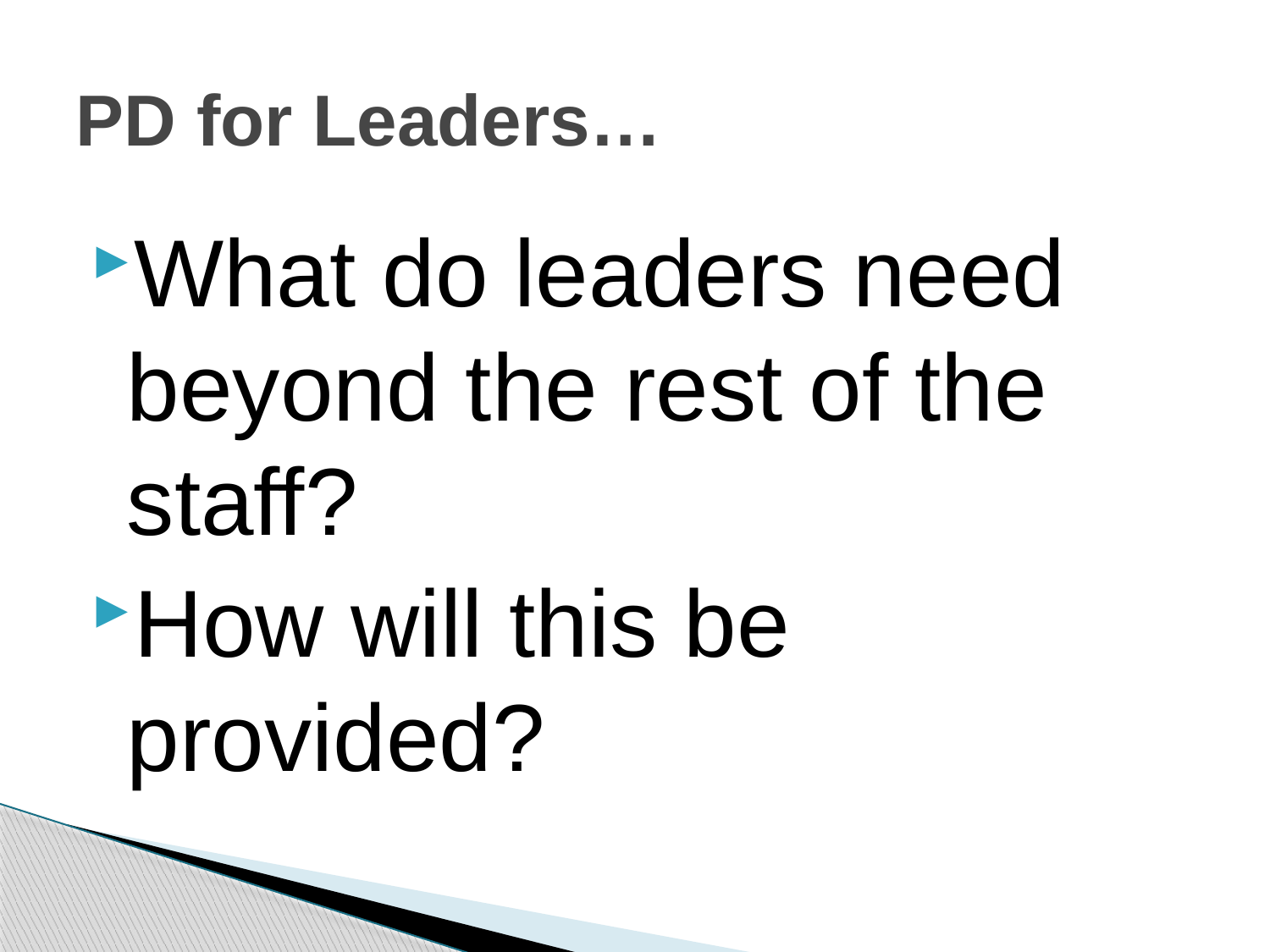

# PD for Leaders…
What do leaders need beyond the rest of the staff?
How will this be provided?